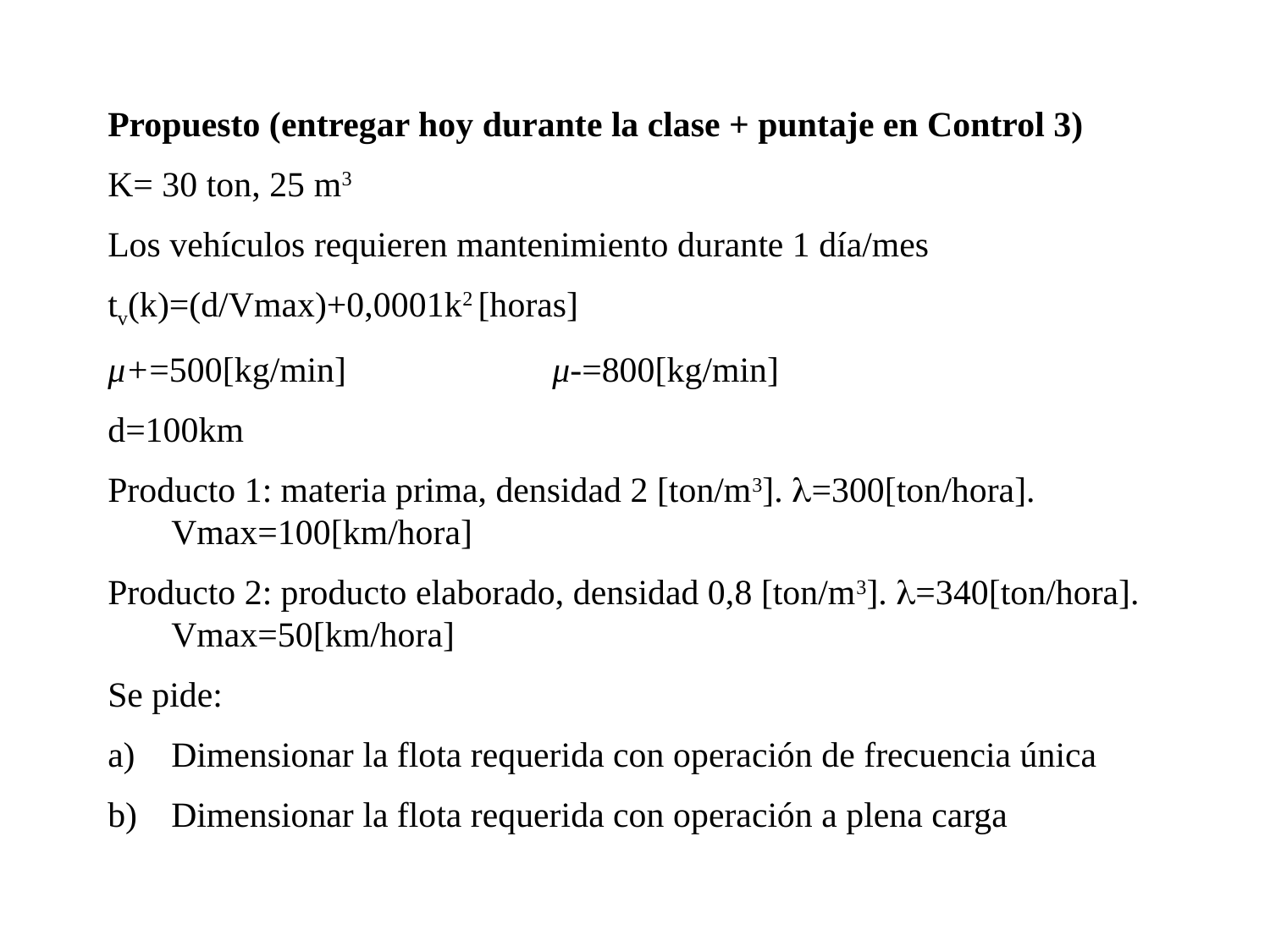

Propuesto (entregar hoy durante la clase + puntaje en Control 3)
K= 30 ton, 25 m3
Los vehículos requieren mantenimiento durante 1 día/mes
tv(k)=(d/Vmax)+0,0001k2 [horas]
μ+=500[kg/min]		μ-=800[kg/min]
d=100km
Producto 1: materia prima, densidad 2 [ton/m3]. λ=300[ton/hora]. Vmax=100[km/hora]
Producto 2: producto elaborado, densidad 0,8 [ton/m3]. λ=340[ton/hora]. Vmax=50[km/hora]
Se pide:
Dimensionar la flota requerida con operación de frecuencia única
Dimensionar la flota requerida con operación a plena carga